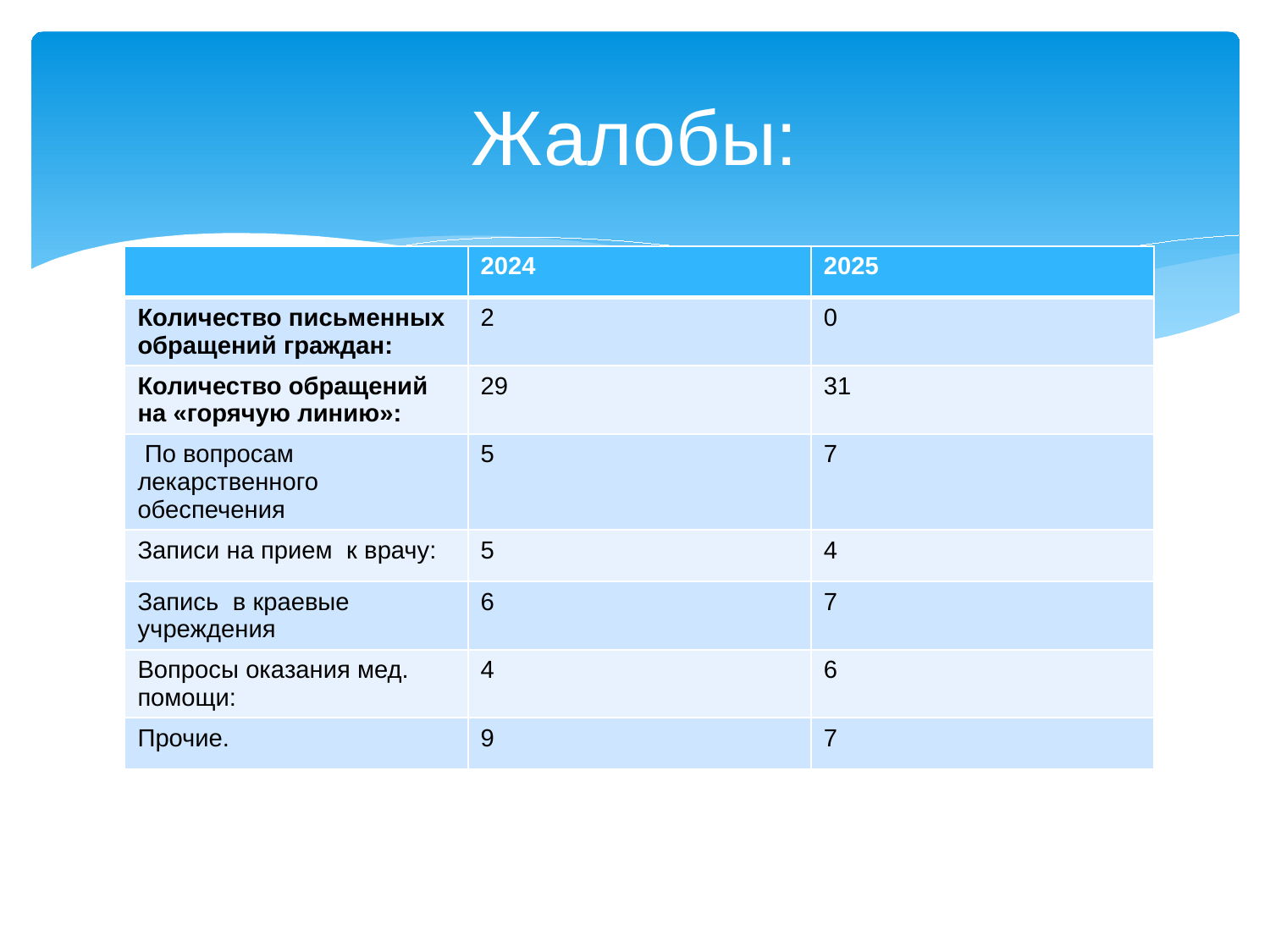

# Жалобы:
|  | 2024 | 2025 |
| --- | --- | --- |
| Количество письменных обращений граждан: | 2 | 0 |
| Количество обращений на «горячую линию»: | 29 | 31 |
| По вопросам лекарственного обеспечения | 5 | 7 |
| Записи на прием к врачу: | 5 | 4 |
| Запись в краевые учреждения | 6 | 7 |
| Вопросы оказания мед. помощи: | 4 | 6 |
| Прочие. | 9 | 7 |